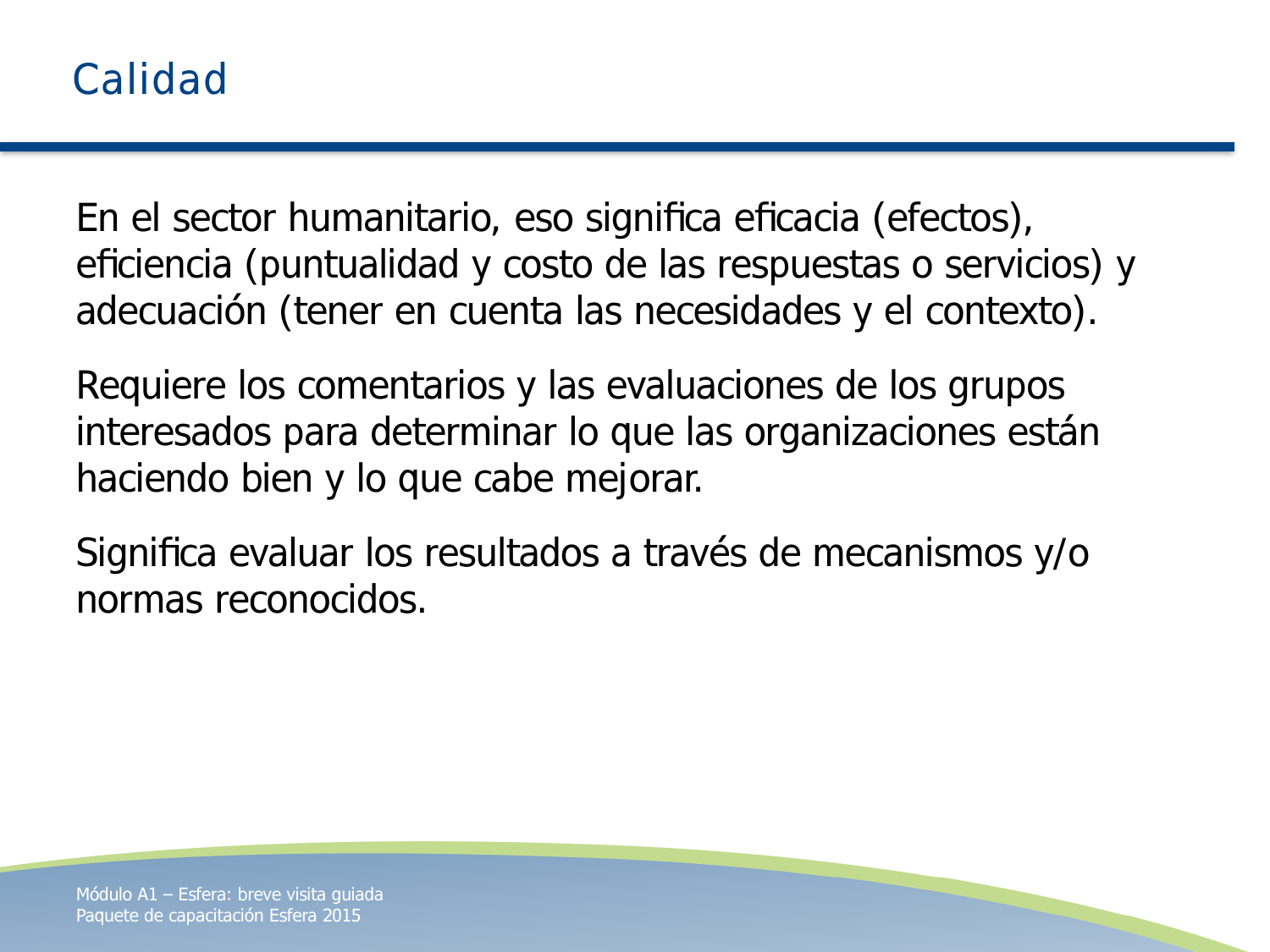

# Calidad
En el sector humanitario, eso significa eficacia (efectos), eficiencia (puntualidad y costo de las respuestas o servicios) y adecuación (tener en cuenta las necesidades y el contexto).
Requiere los comentarios y las evaluaciones de los grupos interesados para determinar lo que las organizaciones están haciendo bien y lo que cabe mejorar.
Significa evaluar los resultados a través de mecanismos y/o normas reconocidos.
Módulo A1 – Esfera: breve visita guiada
Paquete de capacitación Esfera 2015